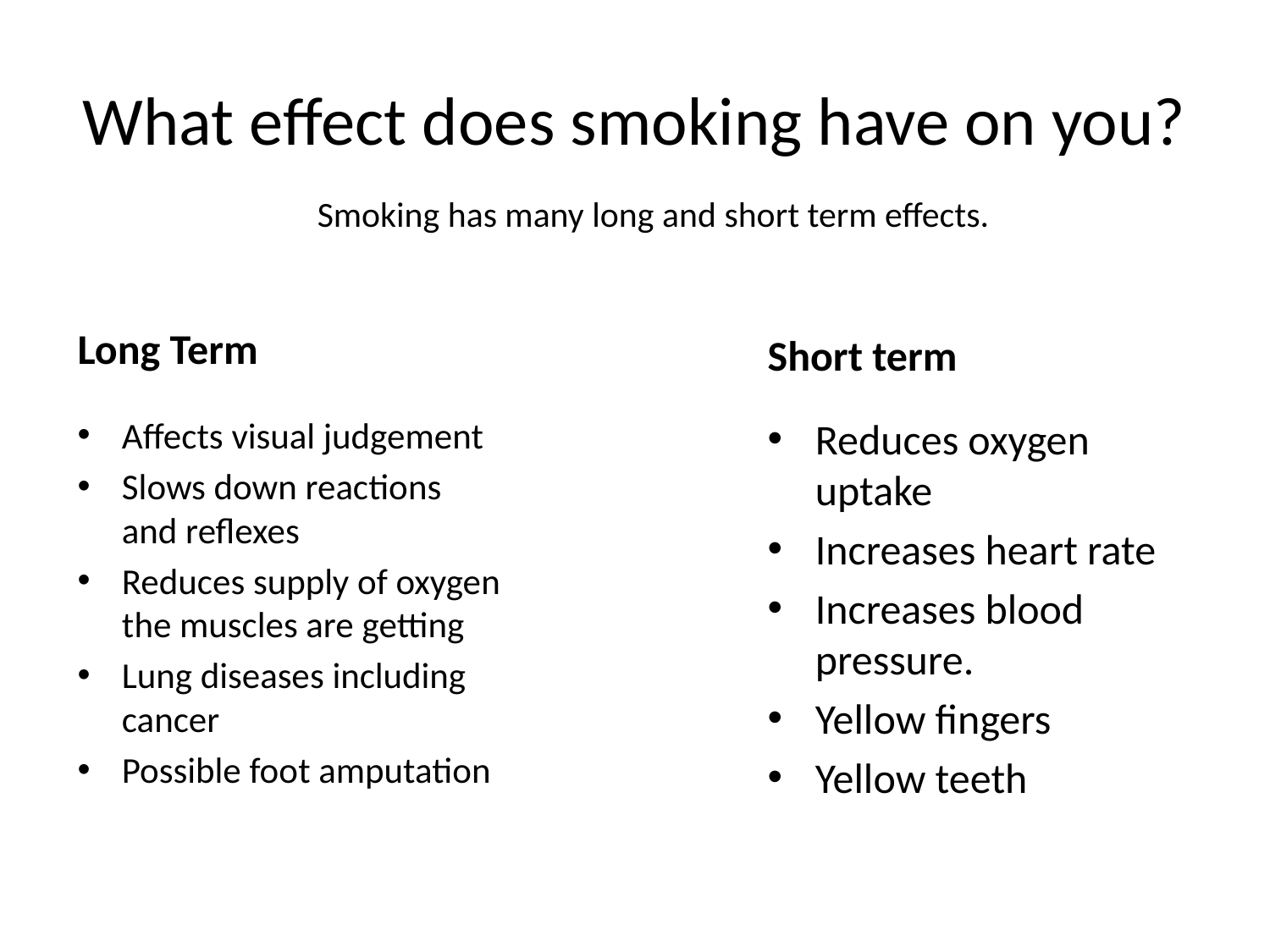

# What effect does smoking have on you?
Smoking has many long and short term effects.
Long Term
Short term
Affects visual judgement
Slows down reactions and reflexes
Reduces supply of oxygen the muscles are getting
Lung diseases including cancer
Possible foot amputation
Reduces oxygen uptake
Increases heart rate
Increases blood pressure.
Yellow fingers
Yellow teeth